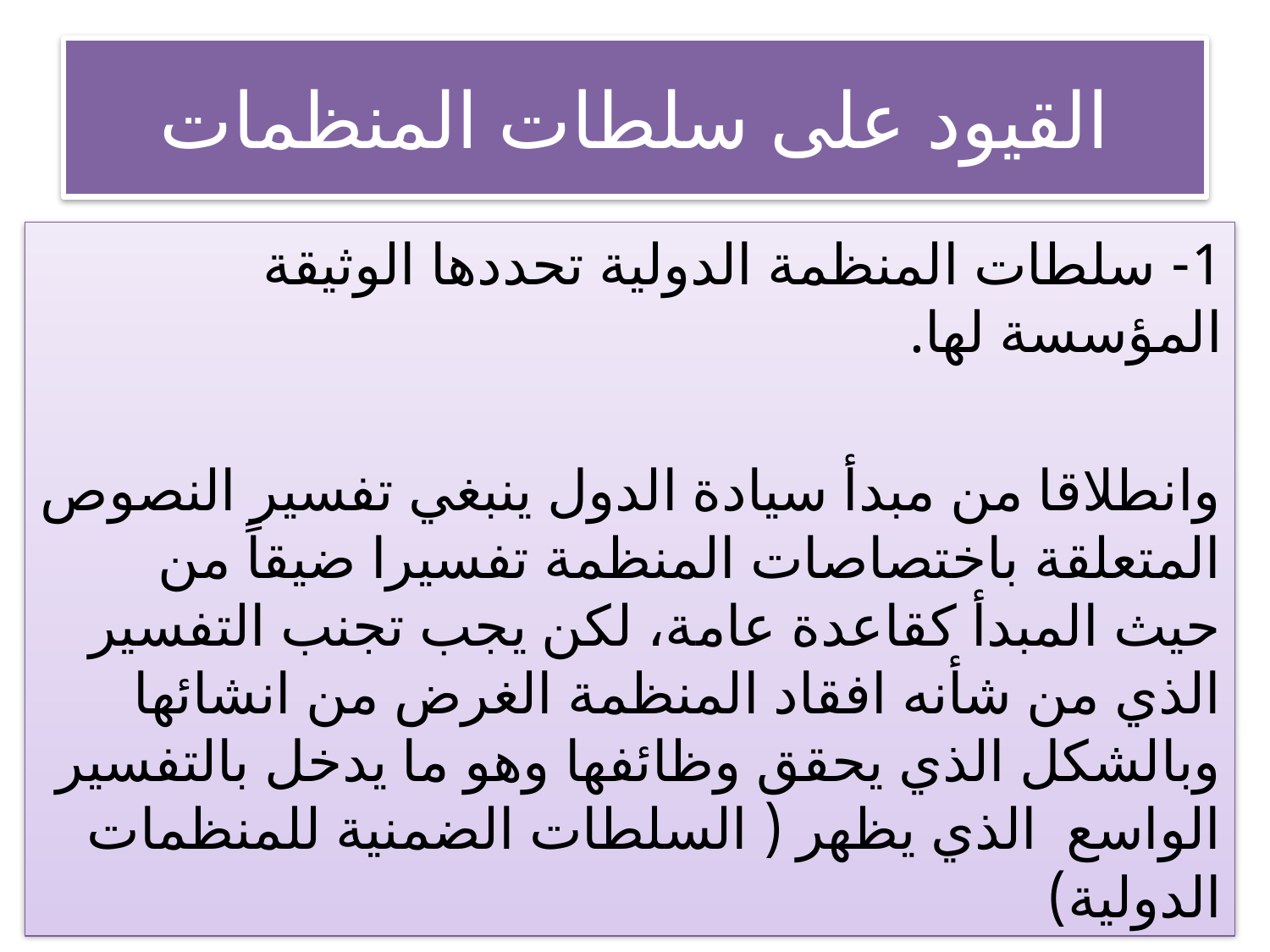

# القيود على سلطات المنظمات
1- سلطات المنظمة الدولية تحددها الوثيقة المؤسسة لها.

وانطلاقا من مبدأ سيادة الدول ينبغي تفسير النصوص المتعلقة باختصاصات المنظمة تفسيرا ضيقاً من حيث المبدأ كقاعدة عامة، لكن يجب تجنب التفسير الذي من شأنه افقاد المنظمة الغرض من انشائها وبالشكل الذي يحقق وظائفها وهو ما يدخل بالتفسير الواسع  الذي يظهر ( السلطات الضمنية للمنظمات الدولية)